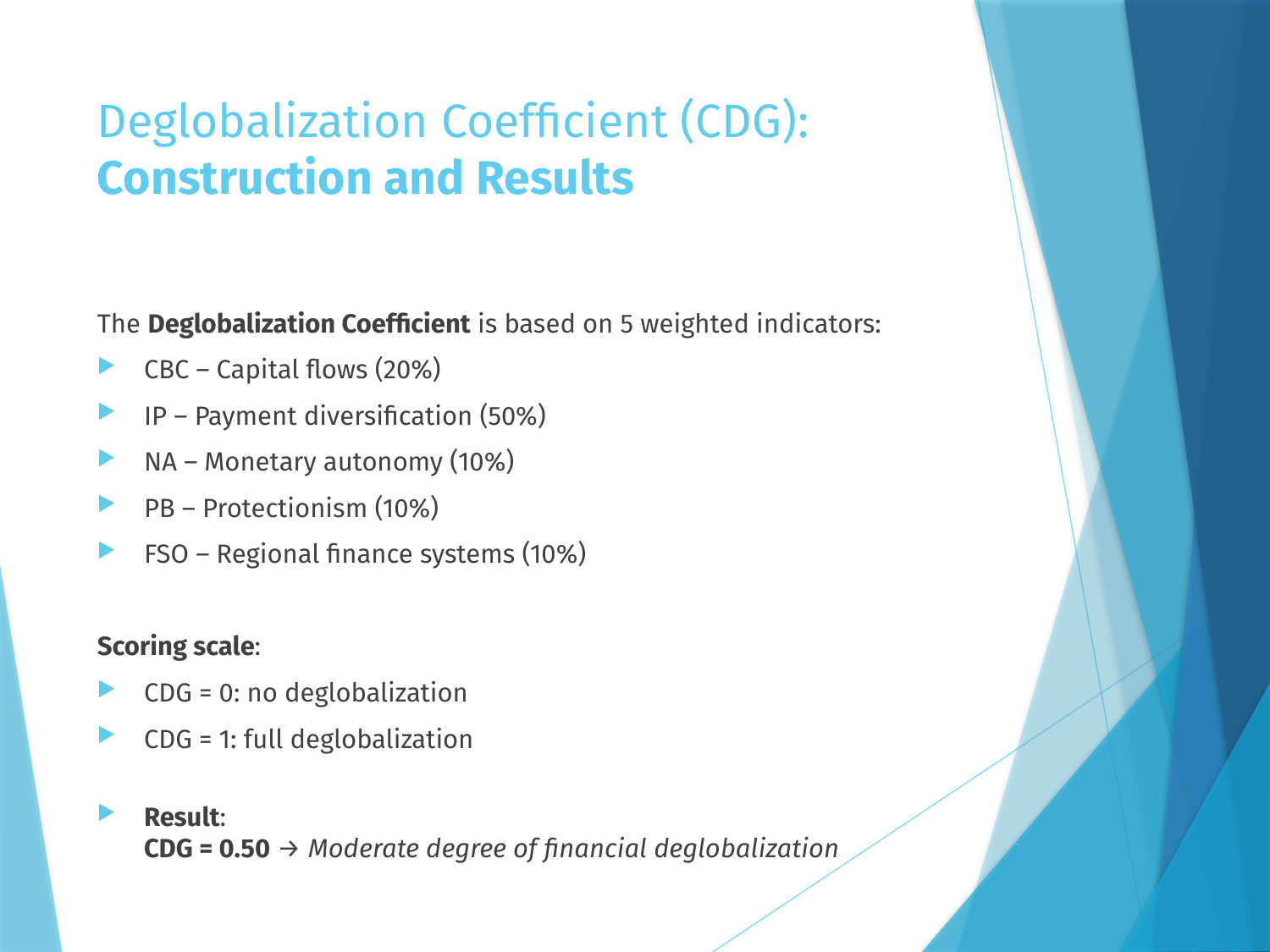

# Deglobalization Coefficient (CDG): Construction and Results
The Deglobalization Coefficient is based on 5 weighted indicators:
CBC – Capital flows (20%)
IP – Payment diversification (50%)
NA – Monetary autonomy (10%)
PB – Protectionism (10%)
FSO – Regional finance systems (10%)

Scoring scale:
CDG = 0: no deglobalization
CDG = 1: full deglobalization
Result:
CDG = 0.50 → Moderate degree of financial deglobalization